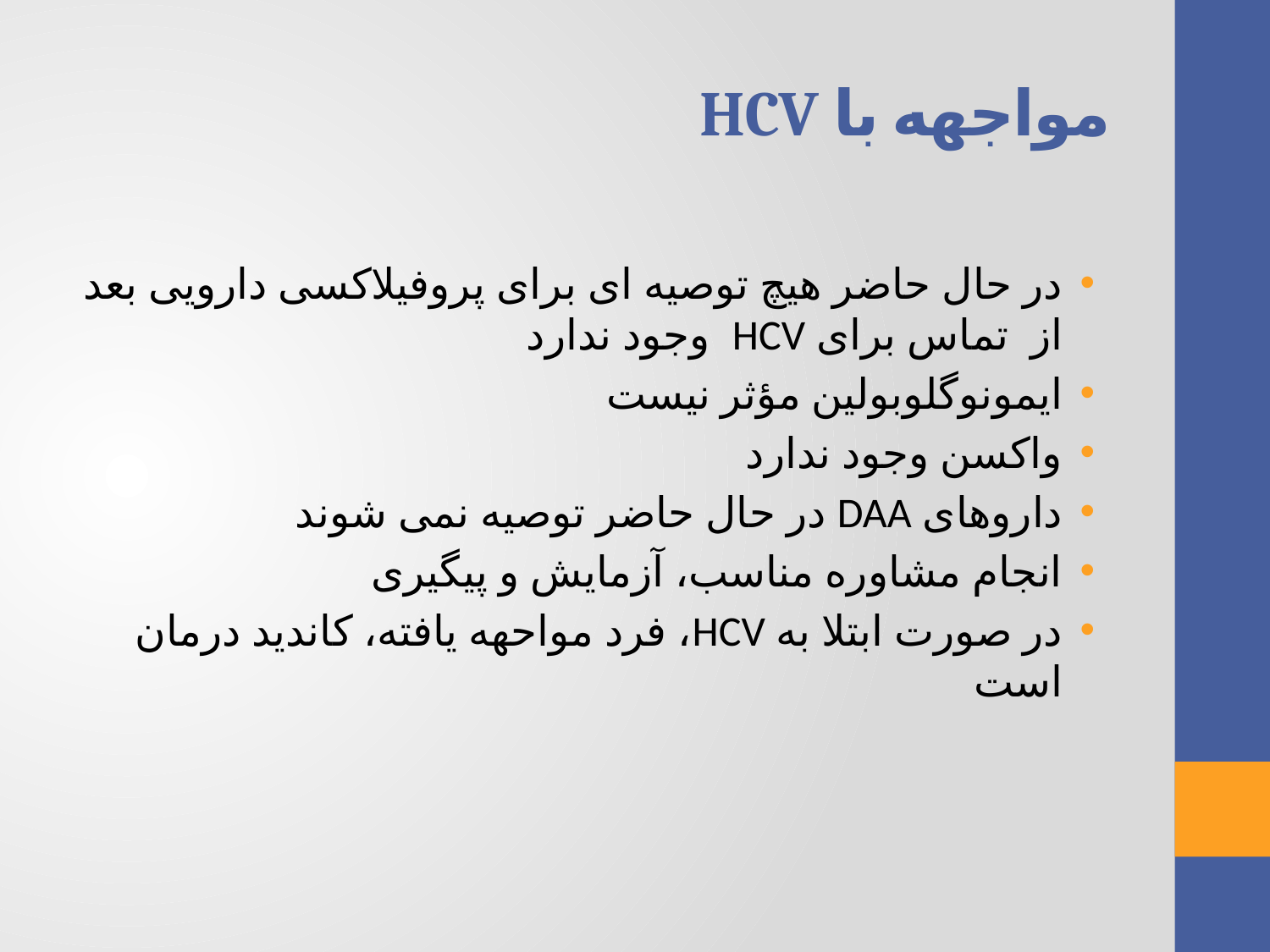

# مواجهه با HCV
در حال حاضر هیچ توصیه ای برای پروفیلاکسی دارویی بعد از  تماس برای HCV  وجود ندارد
ایمونوگلوبولین مؤثر نیست
واکسن وجود ندارد
داروهای DAA در حال حاضر توصیه نمی شوند
انجام مشاوره مناسب، آزمایش و پیگیری
در صورت ابتلا به HCV، فرد مواحهه یافته، کاندید درمان است